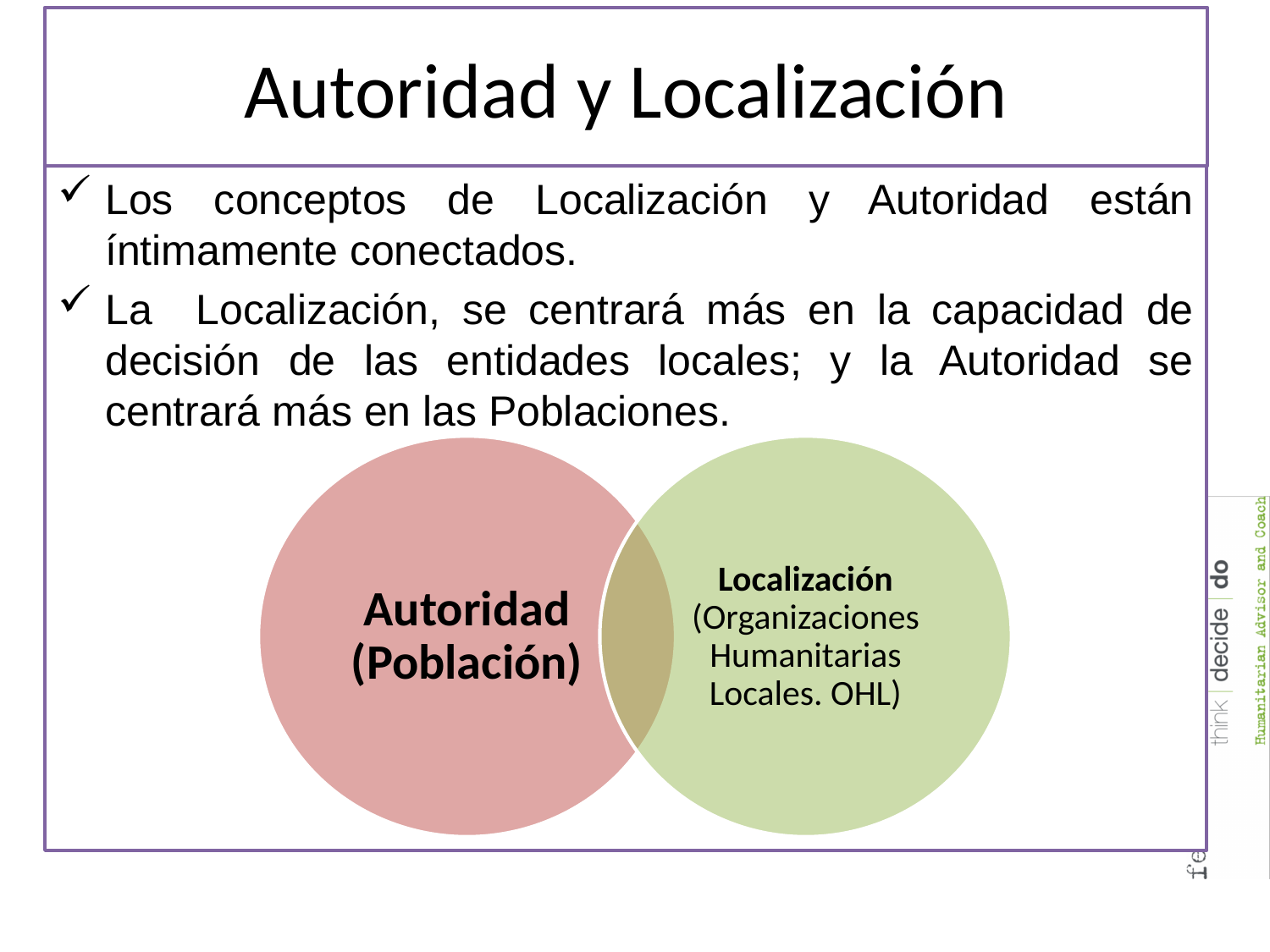

# Autoridad y Localización
Los conceptos de Localización y Autoridad están íntimamente conectados.
La  Localización, se centrará más en la capacidad de decisión de las entidades locales; y la Autoridad se centrará más en las Poblaciones.
Autoridad (Población)
Localización (Organizaciones Humanitarias Locales. OHL)